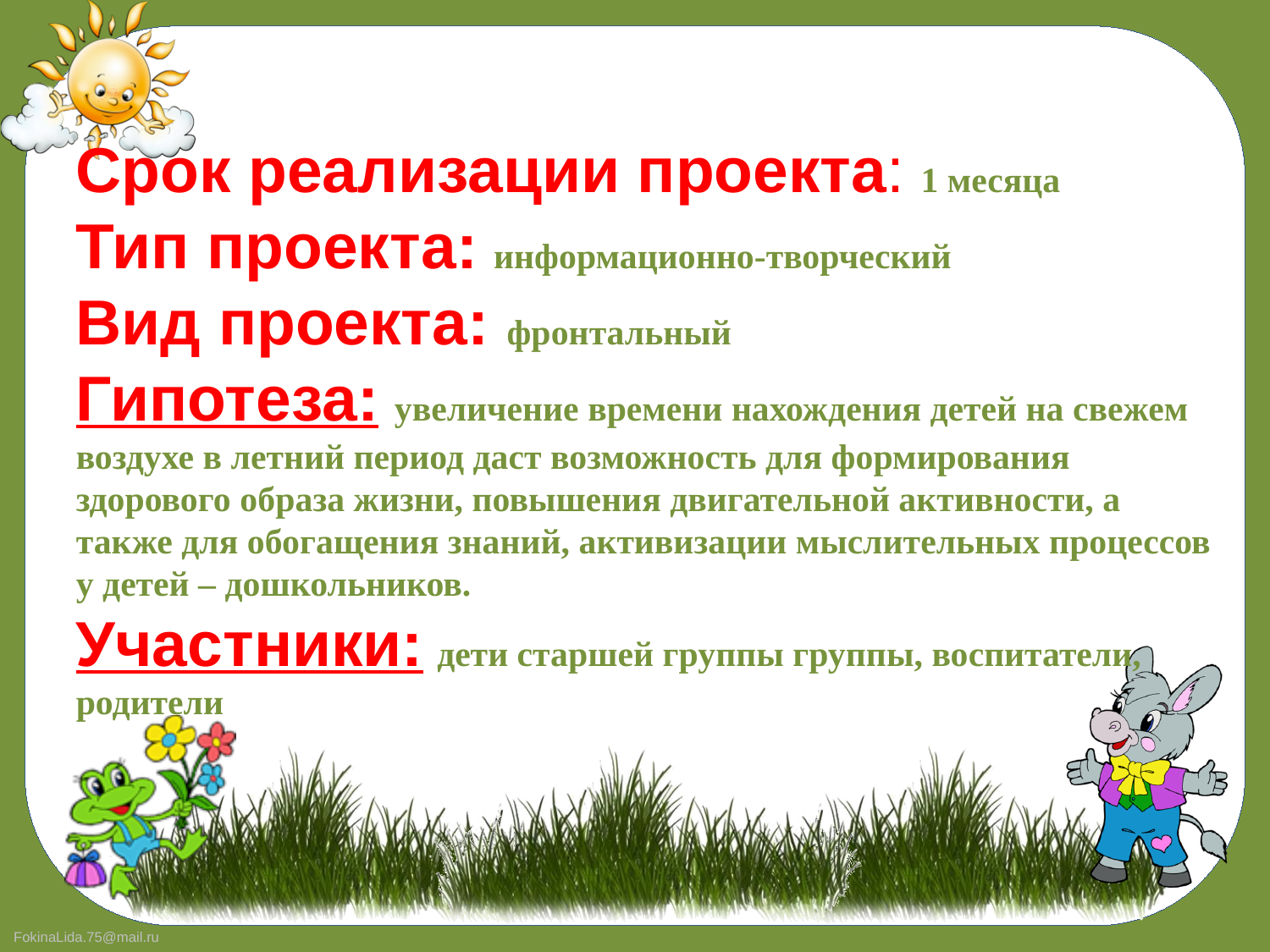

# Срок реализации проекта: 1 месяца Тип проекта: информационно-творческий Вид проекта: фронтальный Гипотеза: увеличение времени нахождения детей на свежем воздухе в летний период даст возможность для формирования здорового образа жизни, повышения двигательной активности, а также для обогащения знаний, активизации мыслительных процессов у детей – дошкольников. Участники: дети старшей группы группы, воспитатели, родители